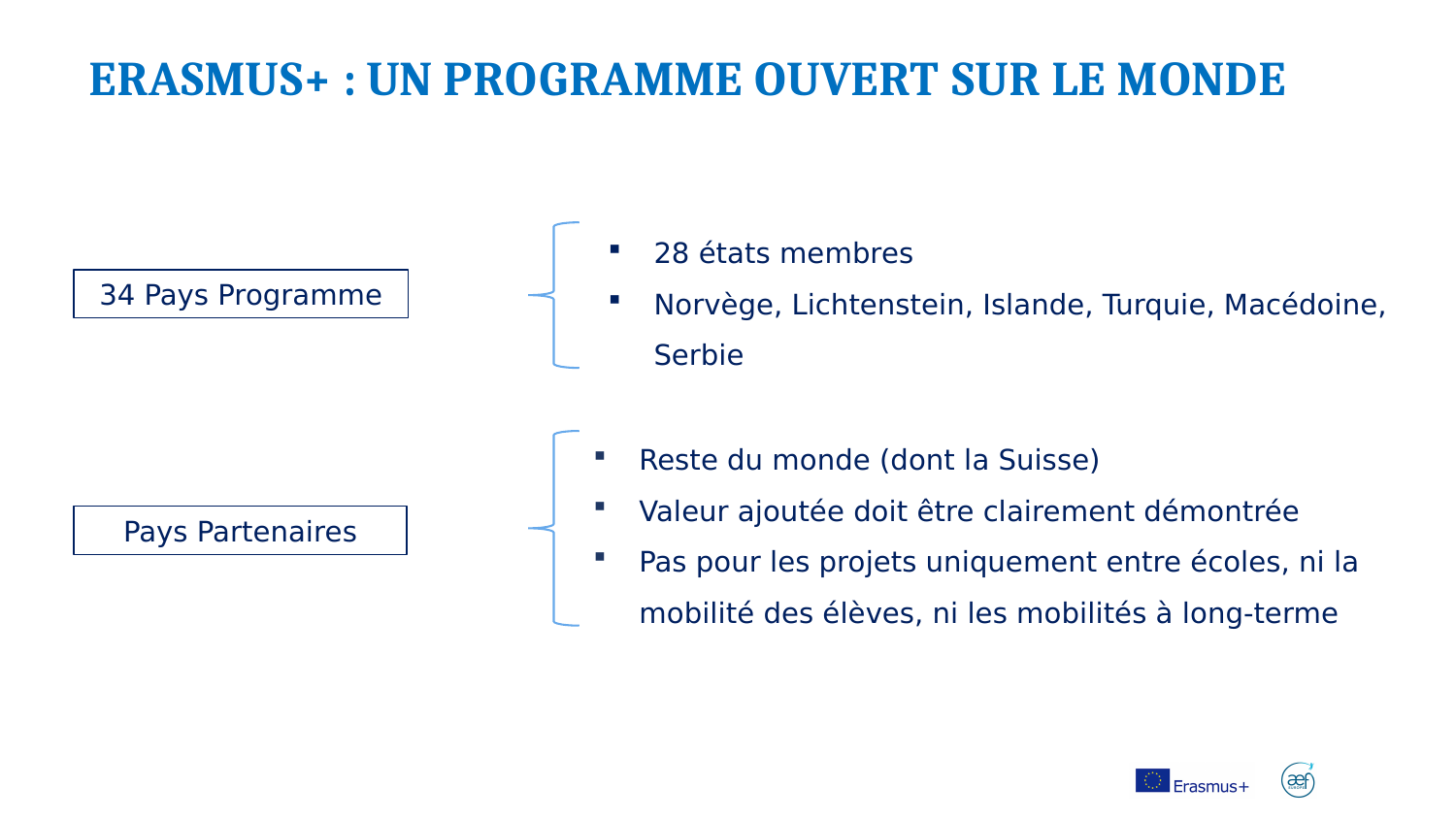

ERASMUS+ : UN PROGRAMME OUVERT SUR LE MONDE

28 états membres
Norvège, Lichtenstein, Islande, Turquie, Macédoine, Serbie

34 Pays Programme

Reste du monde (dont la Suisse)
Valeur ajoutée doit être clairement démontrée
Pas pour les projets uniquement entre écoles, ni la mobilité des élèves, ni les mobilités à long-terme

Pays Partenaires